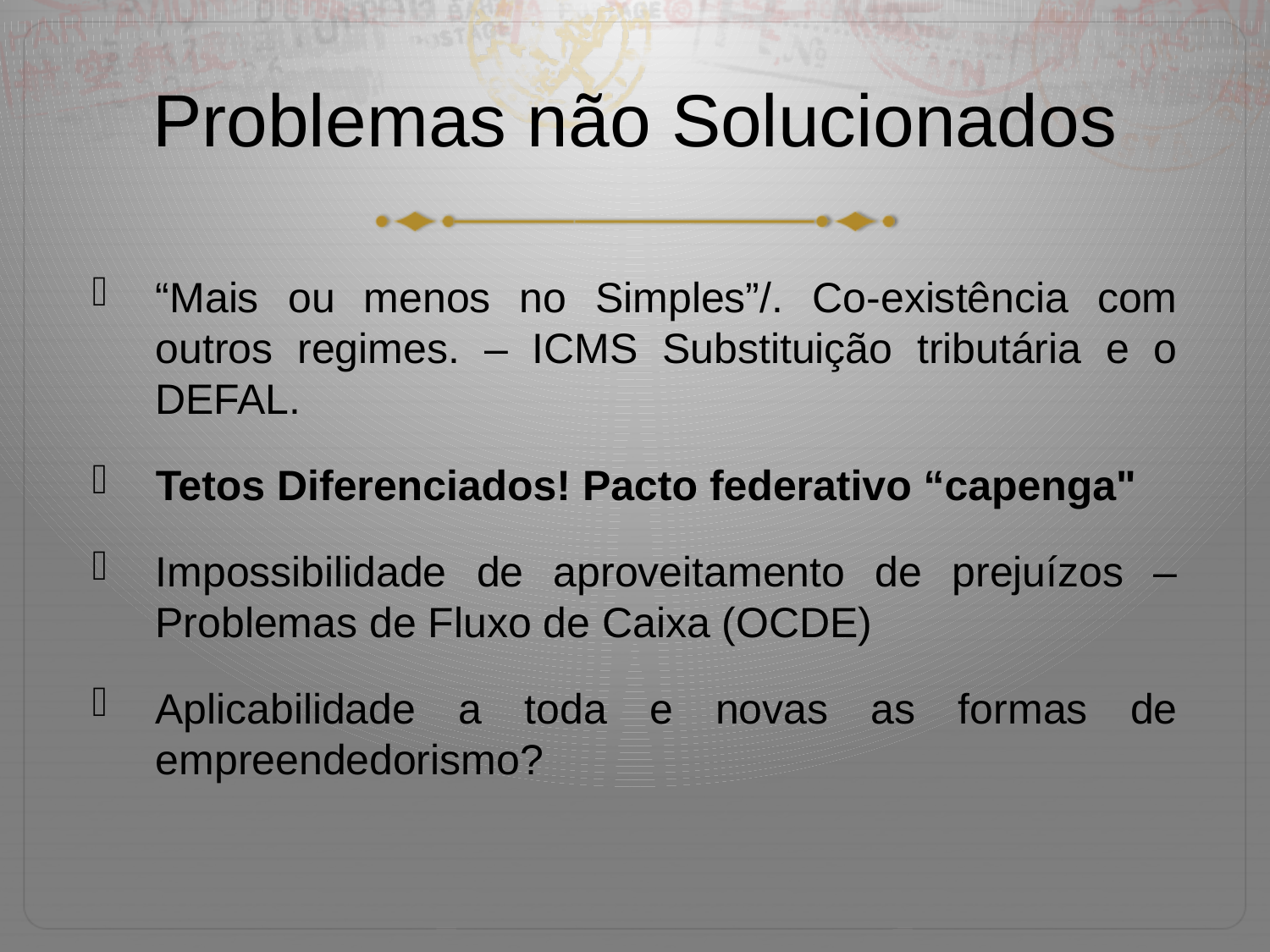

# Problemas não Solucionados
“Mais ou menos no Simples”/. Co-existência com outros regimes. – ICMS Substituição tributária e o DEFAL.
Tetos Diferenciados! Pacto federativo “capenga"
Impossibilidade de aproveitamento de prejuízos – Problemas de Fluxo de Caixa (OCDE)
Aplicabilidade a toda e novas as formas de empreendedorismo?